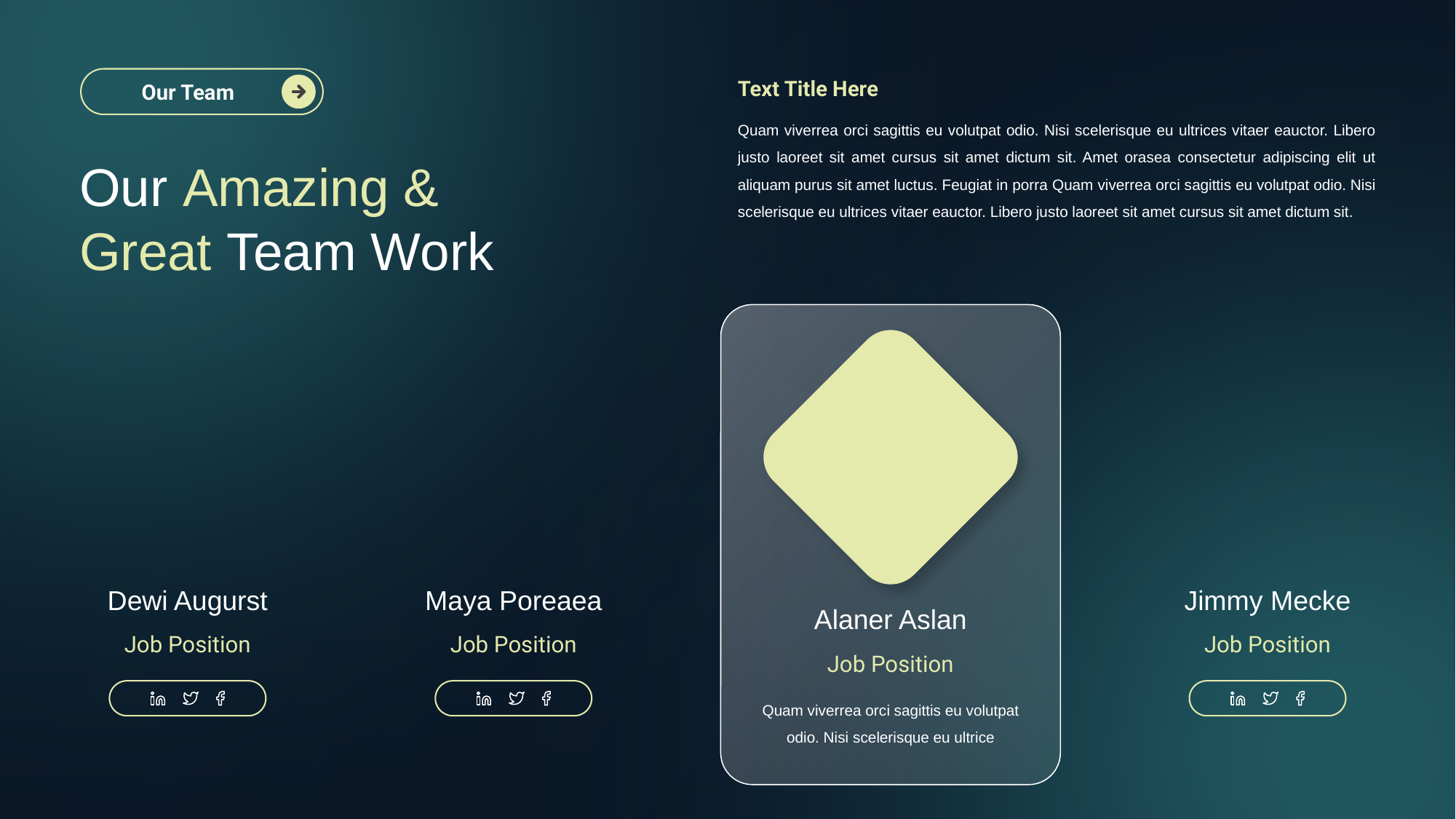

Text Title Here
Our Team

Quam viverrea orci sagittis eu volutpat odio. Nisi scelerisque eu ultrices vitaer eauctor. Libero justo laoreet sit amet cursus sit amet dictum sit. Amet orasea consectetur adipiscing elit ut aliquam purus sit amet luctus. Feugiat in porra Quam viverrea orci sagittis eu volutpat odio. Nisi scelerisque eu ultrices vitaer eauctor. Libero justo laoreet sit amet cursus sit amet dictum sit.
Our Amazing & Great Team Work

Dewi Augurst
Maya Poreaea
Jimmy Mecke
Alaner Aslan
Job Position
Job Position
Job Position
Job Position

Quam viverrea orci sagittis eu volutpat odio. Nisi scelerisque eu ultrice